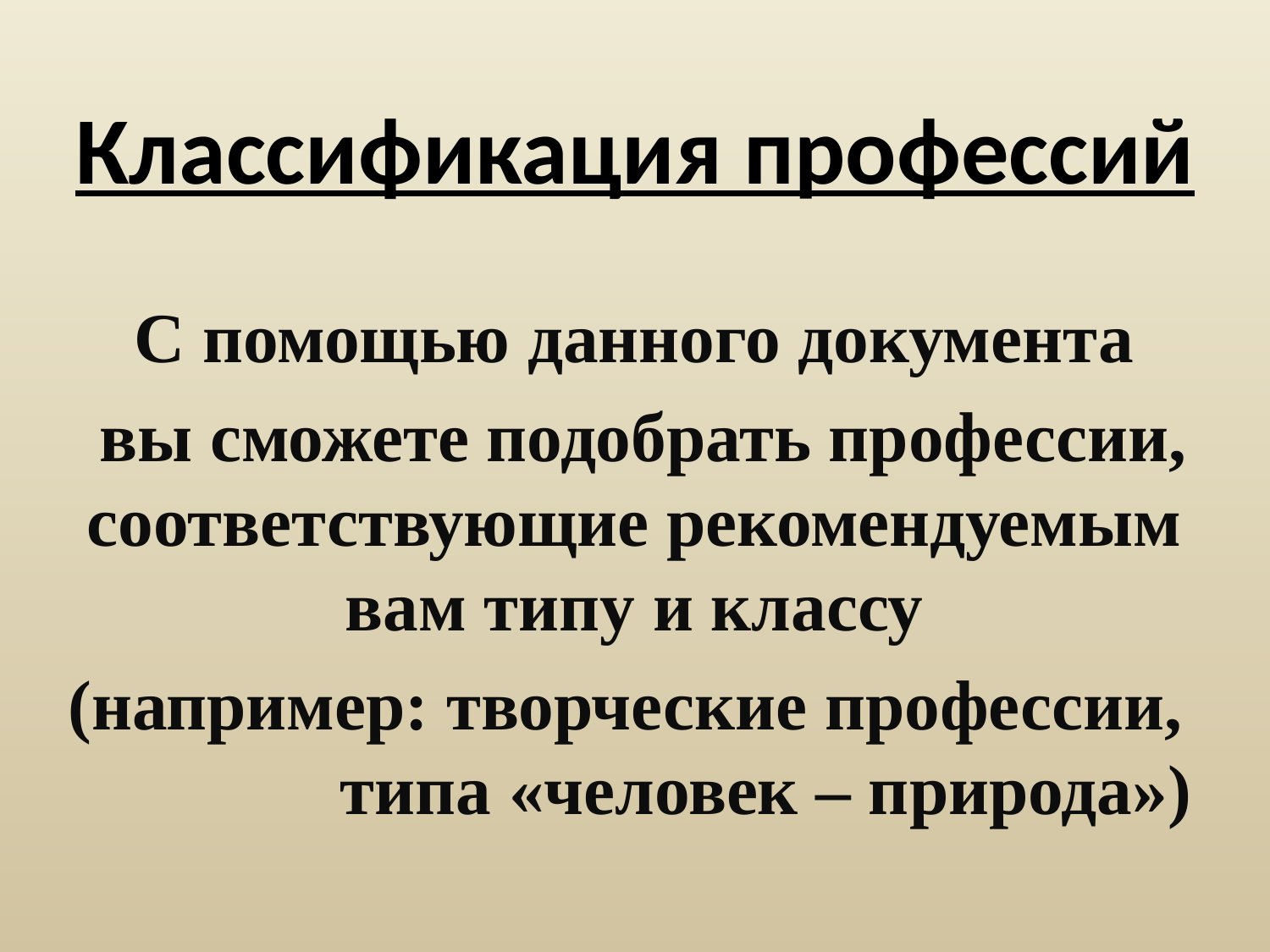

# Классификация профессий
С помощью данного документа
 вы сможете подобрать профессии, соответствующие рекомендуемым вам типу и классу
 (например: творческие профессии,                  типа «человек – природа»)